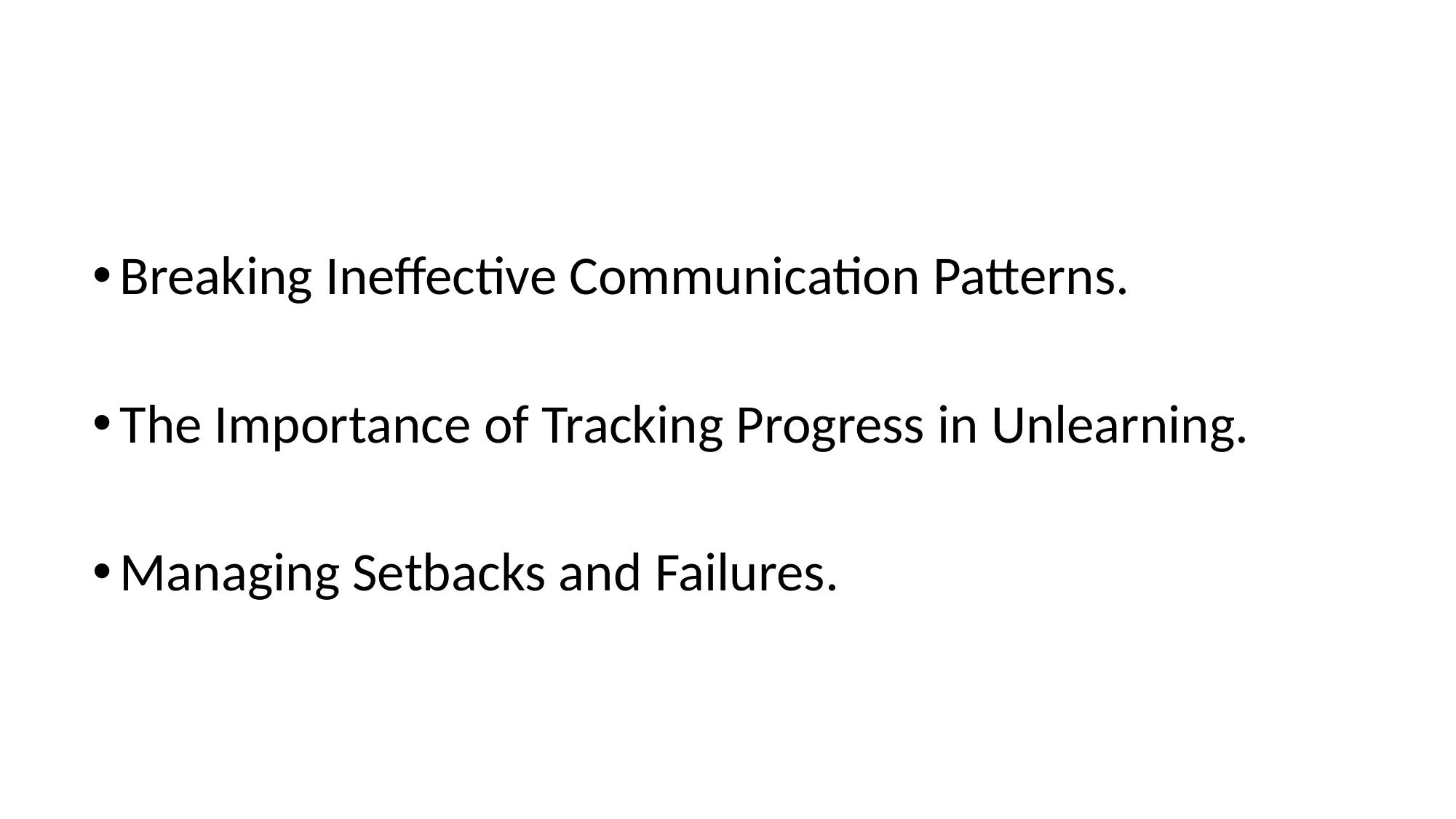

Breaking Ineffective Communication Patterns.

The Importance of Tracking Progress in Unlearning.

Managing Setbacks and Failures.